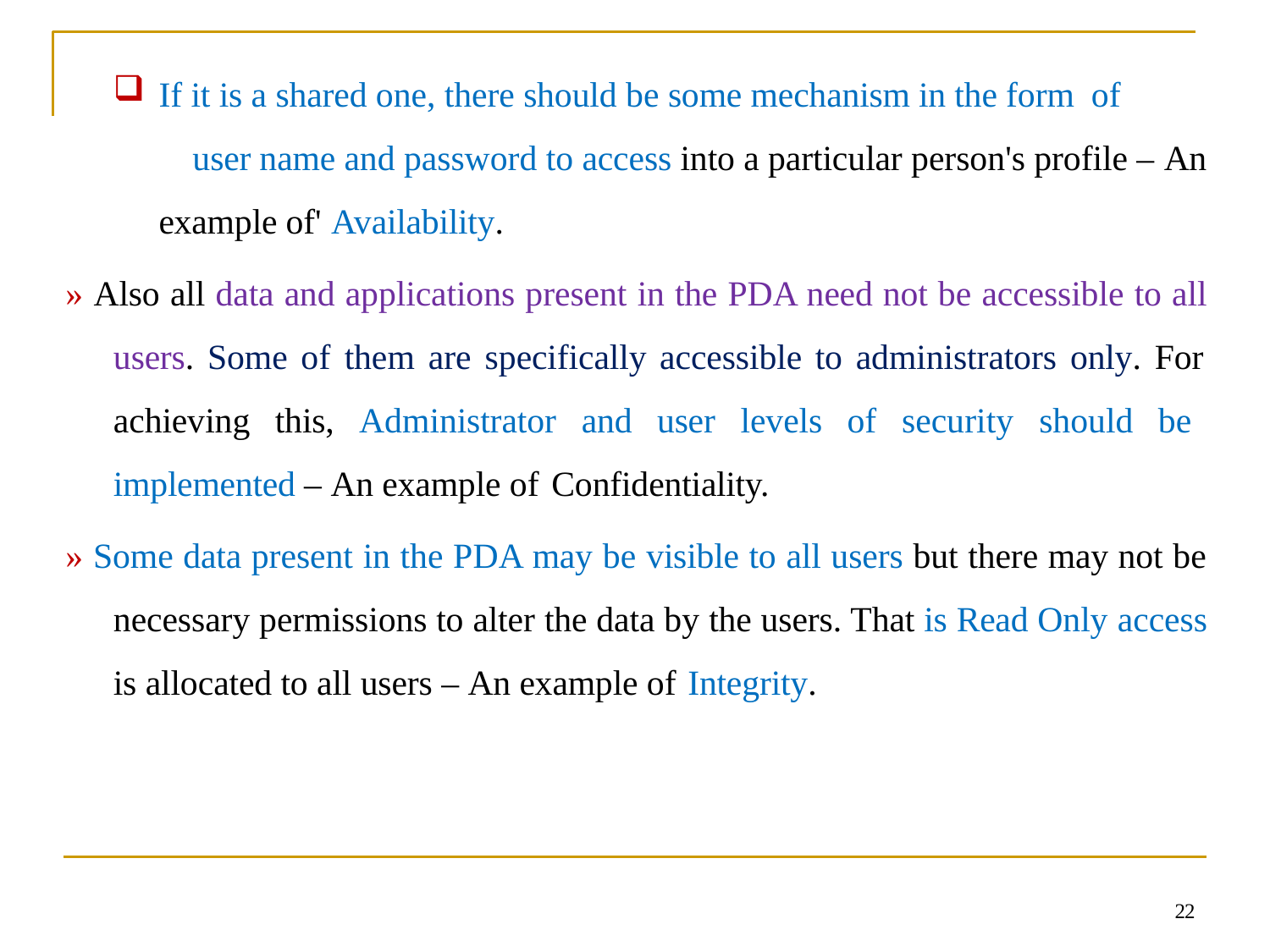

If it is a shared one, there should be some mechanism in the form of
user name and password to access into a particular person's profile – An
example of' Availability.
» Also all data and applications present in the PDA need not be accessible to all  users. Some of them are specifically accessible to administrators only. For  achieving this, Administrator and user levels of security should be  implemented – An example of Confidentiality.
» Some data present in the PDA may be visible to all users but there may not be  necessary permissions to alter the data by the users. That is Read Only access  is allocated to all users – An example of Integrity.
22